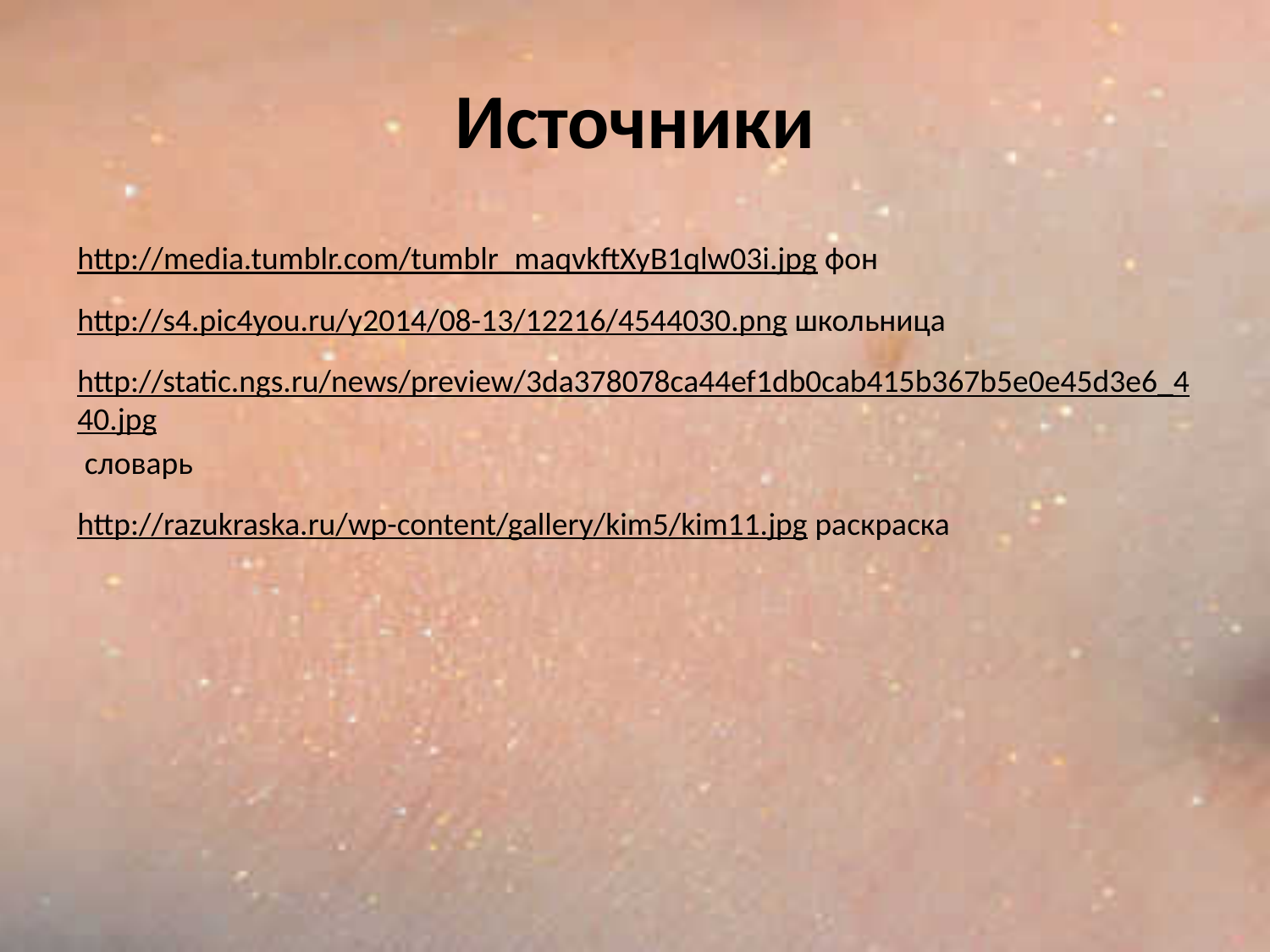

# Источники

http://media.tumblr.com/tumblr_maqvkftXyB1qlw03i.jpg фон
http://s4.pic4you.ru/y2014/08-13/12216/4544030.png школьница
http://static.ngs.ru/news/preview/3da378078ca44ef1db0cab415b367b5e0e45d3e6_440.jpg словарь
http://razukraska.ru/wp-content/gallery/kim5/kim11.jpg раскраска